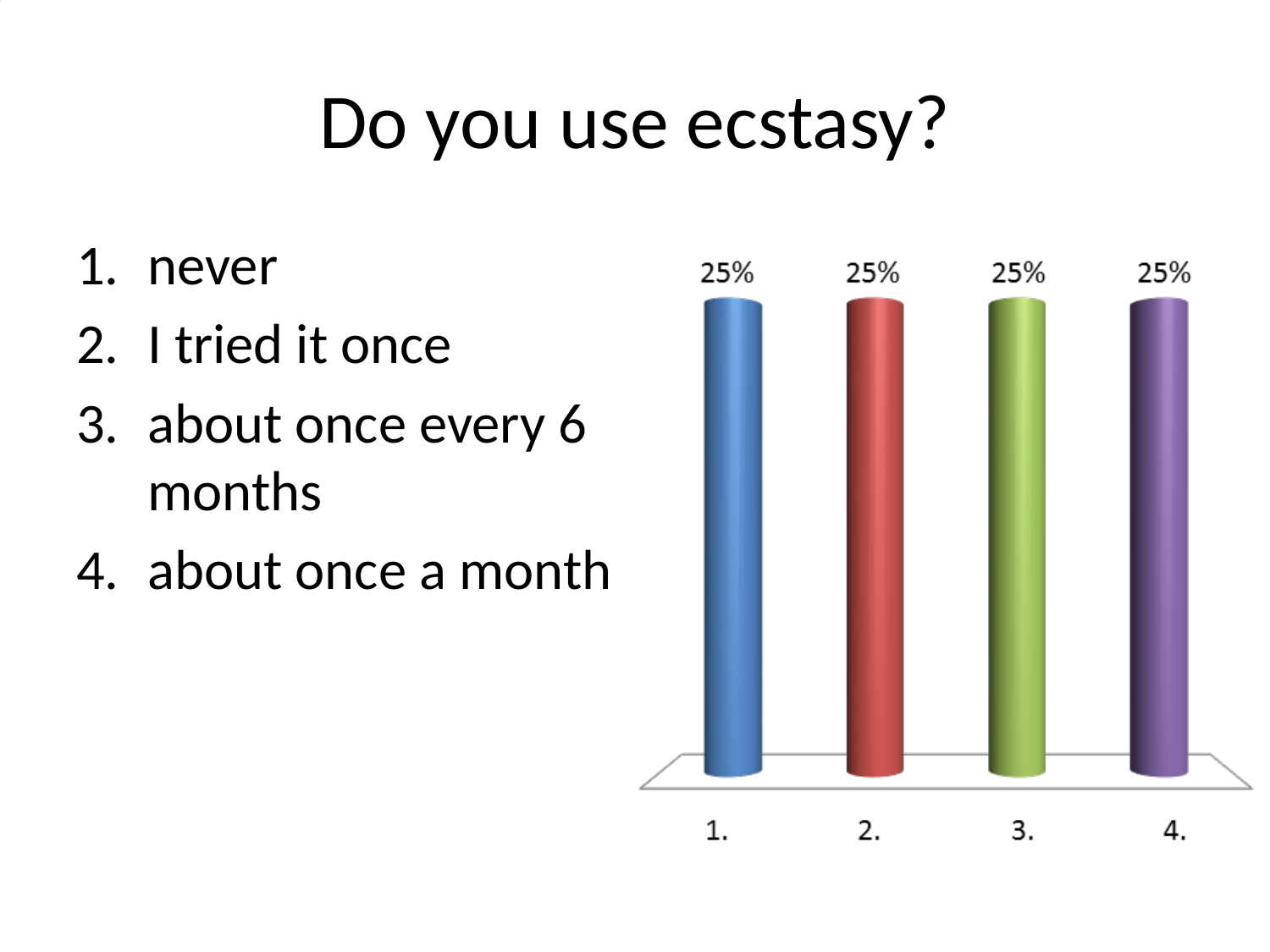

# Do you use ecstasy?
never
I tried it once
about once every 6 months
about once a month